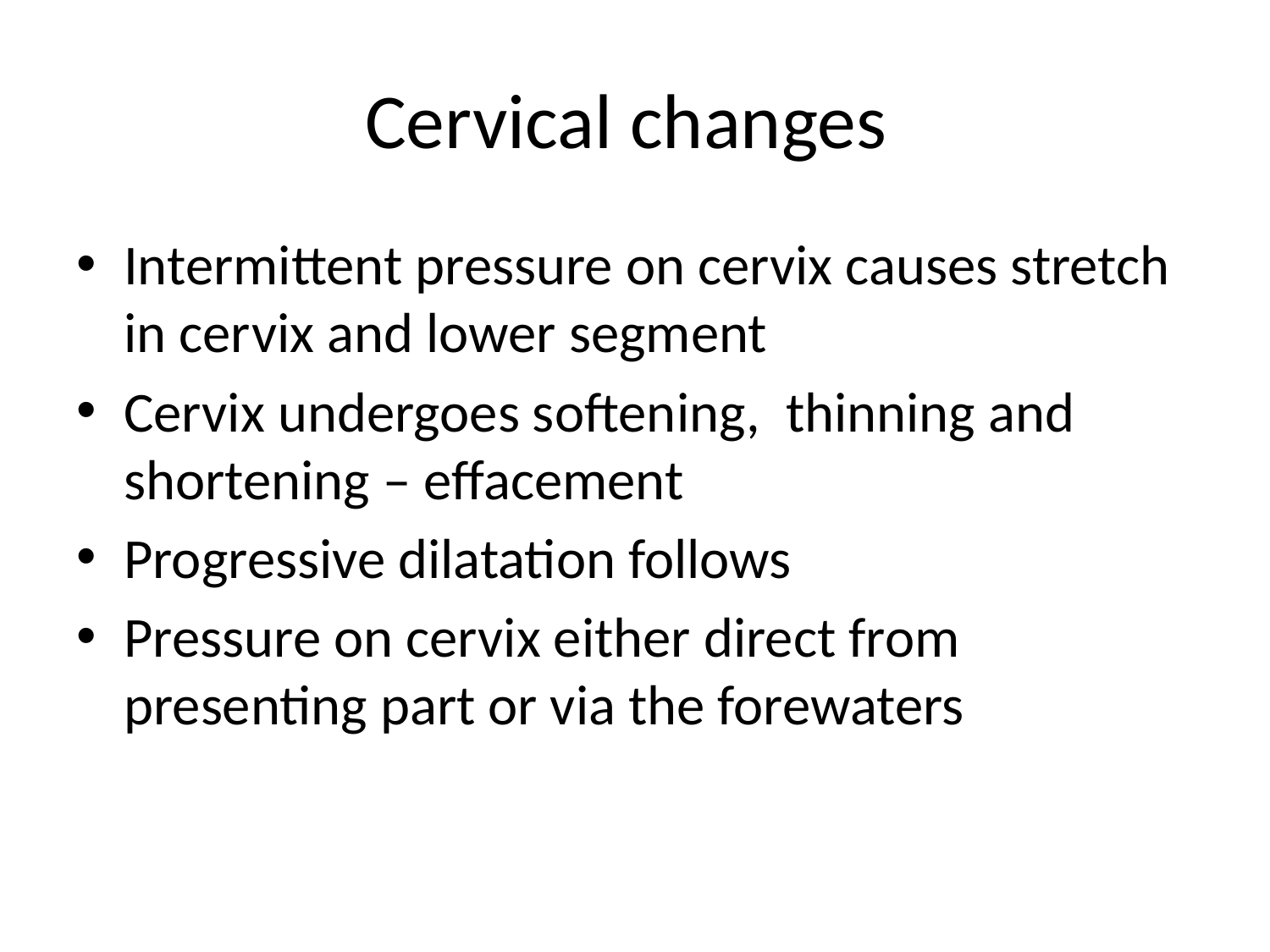

# Cervical changes
Intermittent pressure on cervix causes stretch in cervix and lower segment
Cervix undergoes softening,  thinning and shortening – effacement
Progressive dilatation follows
Pressure on cervix either direct from presenting part or via the forewaters